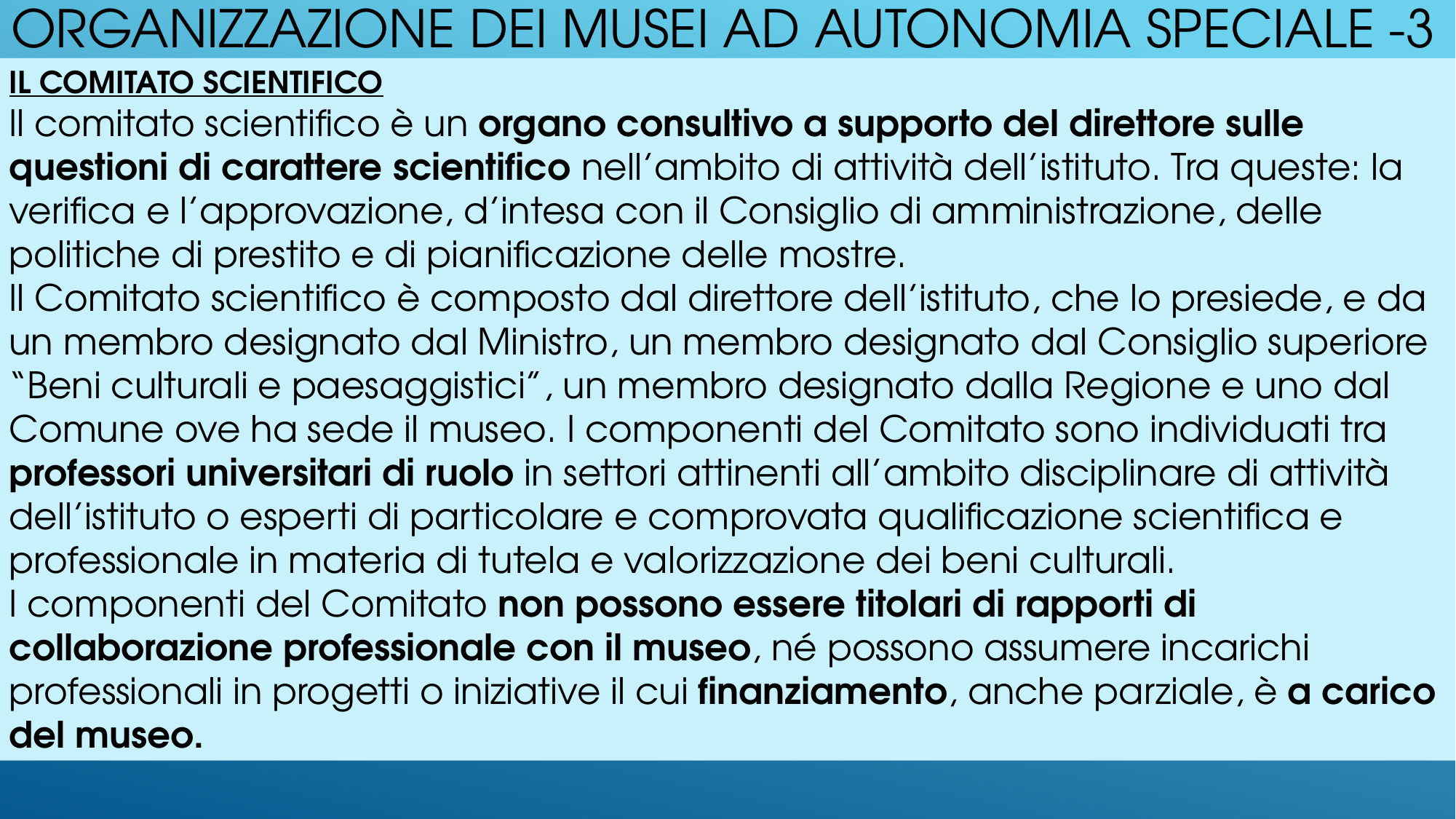

# Organizzazione dei musei ad autoNomia speciale -3
IL COMITATO SCIENTIFICO
Il comitato scientifico è un organo consultivo a supporto del direttore sulle questioni di carattere scientifico nell’ambito di attività dell’istituto. Tra queste: la verifica e l’approvazione, d’intesa con il Consiglio di amministrazione, delle politiche di prestito e di pianificazione delle mostre.
Il Comitato scientifico è composto dal direttore dell’istituto, che lo presiede, e da un membro designato dal Ministro, un membro designato dal Consiglio superiore “Beni culturali e paesaggistici”, un membro designato dalla Regione e uno dal Comune ove ha sede il museo. I componenti del Comitato sono individuati tra professori universitari di ruolo in settori attinenti all’ambito disciplinare di attività dell’istituto o esperti di particolare e comprovata qualificazione scientifica e professionale in materia di tutela e valorizzazione dei beni culturali.
I componenti del Comitato non possono essere titolari di rapporti di collaborazione professionale con il museo, né possono assumere incarichi professionali in progetti o iniziative il cui finanziamento, anche parziale, è a carico del museo.